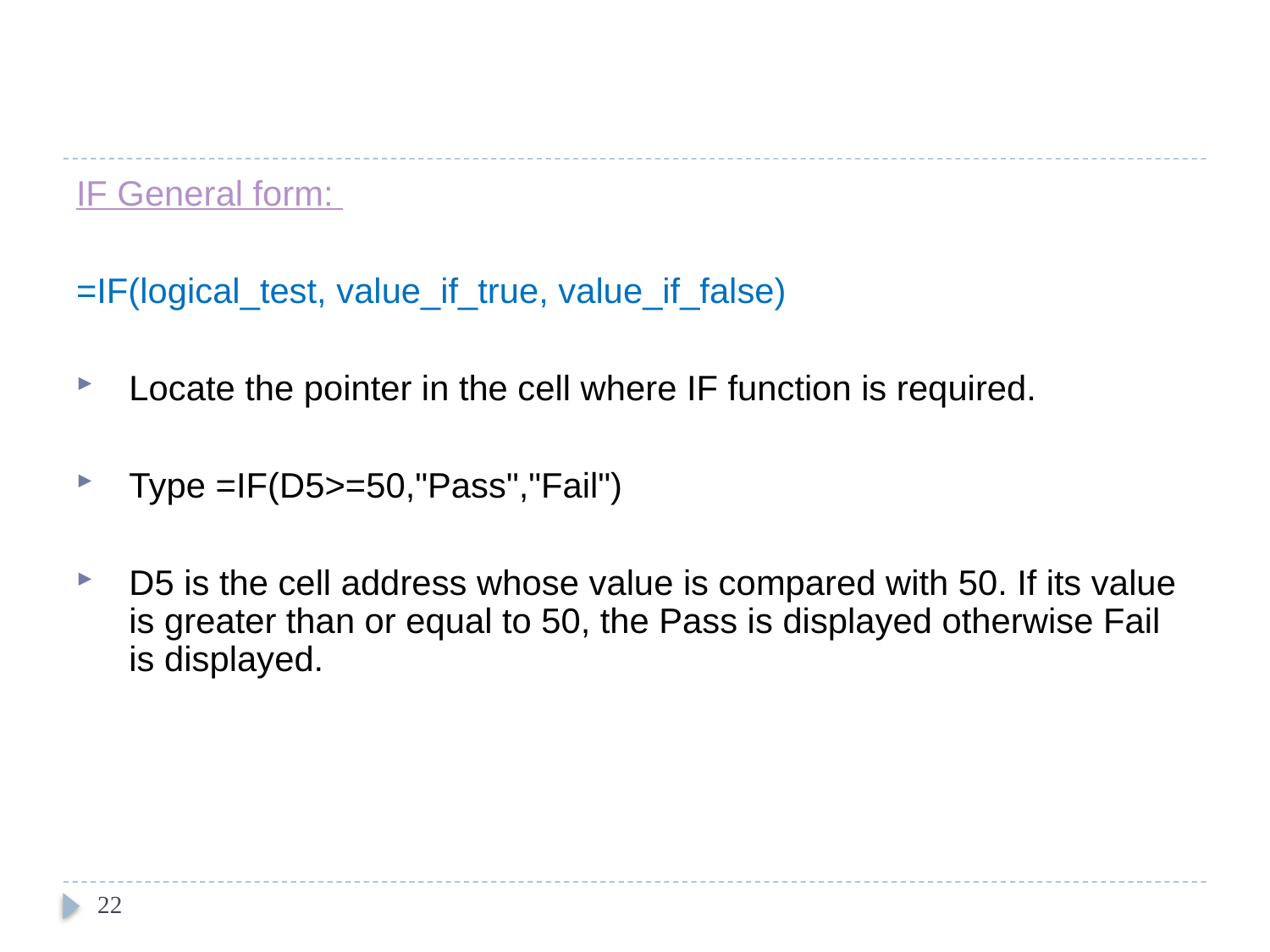

#
IF General form:

=IF(logical_test, value_if_true, value_if_false)

Locate the pointer in the cell where IF function is required.

Type =IF(D5>=50,"Pass","Fail")

D5 is the cell address whose value is compared with 50. If its value is greater than or equal to 50, the Pass is displayed otherwise Fail is displayed.

22